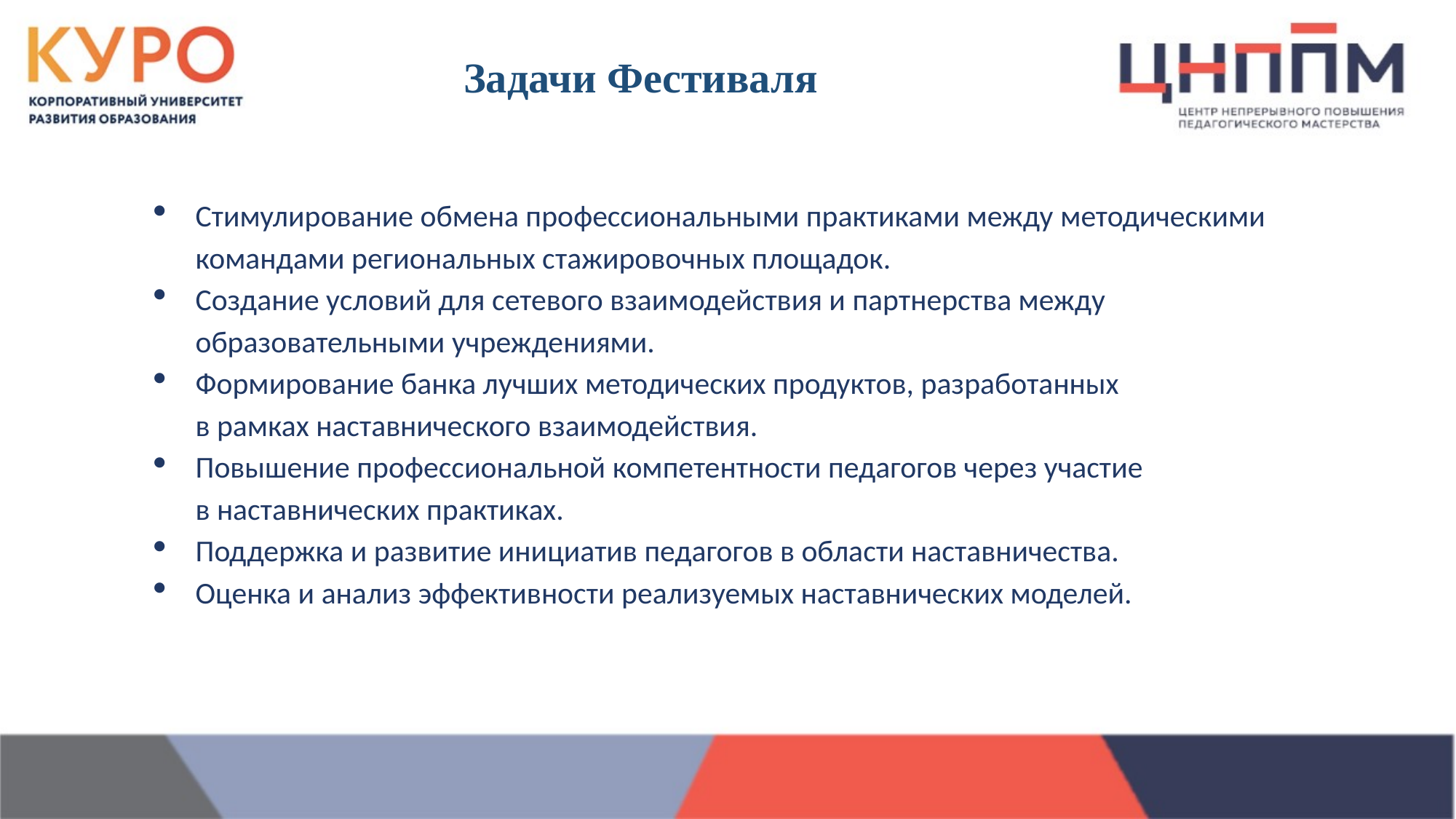

Задачи Фестиваля
Стимулирование обмена профессиональными практиками между методическими командами региональных стажировочных площадок.
Создание условий для сетевого взаимодействия и партнерства между образовательными учреждениями.
Формирование банка лучших методических продуктов, разработанных
в рамках наставнического взаимодействия.
Повышение профессиональной компетентности педагогов через участие
в наставнических практиках.
Поддержка и развитие инициатив педагогов в области наставничества.
Оценка и анализ эффективности реализуемых наставнических моделей.